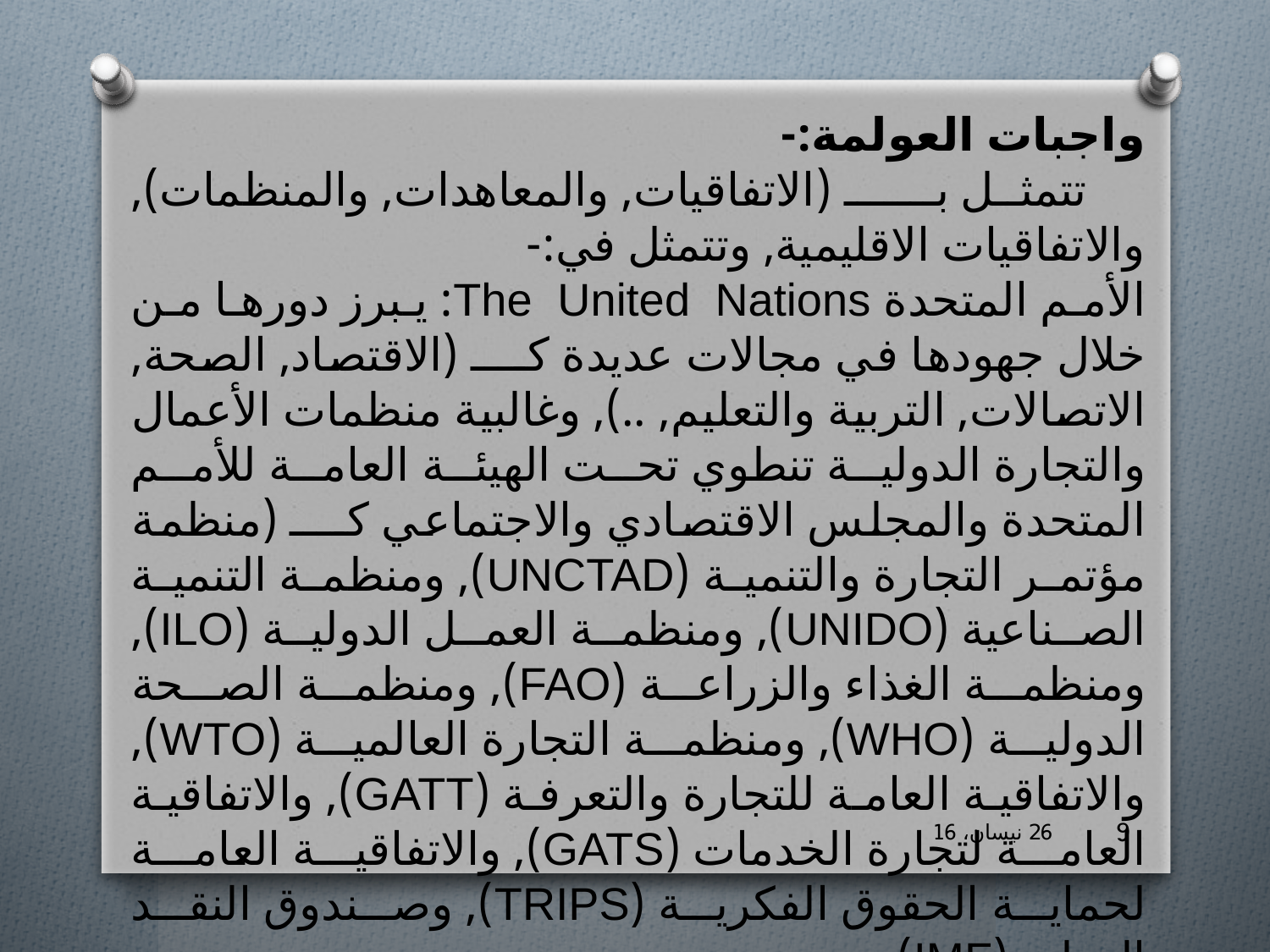

واجبات العولمة:-
     تتمثل بـــــ (الاتفاقيات, والمعاهدات, والمنظمات), والاتفاقيات الاقليمية, وتتمثل في:-
الأمم المتحدة The United Nations: يبرز دورها من خلال جهودها في مجالات عديدة كــــ (الاقتصاد, الصحة, الاتصالات, التربية والتعليم, ..), وغالبية منظمات الأعمال والتجارة الدولية تنطوي تحت الهيئة العامة للأمم المتحدة والمجلس الاقتصادي والاجتماعي كــــ (منظمة مؤتمر التجارة والتنمية (UNCTAD), ومنظمة التنمية الصناعية (UNIDO), ومنظمة العمل الدولية (ILO), ومنظمة الغذاء والزراعة (FAO), ومنظمة الصحة الدولية (WHO), ومنظمة التجارة العالمية (WTO), والاتفاقية العامة للتجارة والتعرفة (GATT), والاتفاقية العامة لتجارة الخدمات (GATS), والاتفاقية العامة لحماية الحقوق الفكرية (TRIPS), وصندوق النقد الدولي (IMF).

26 نيسان، 16
9